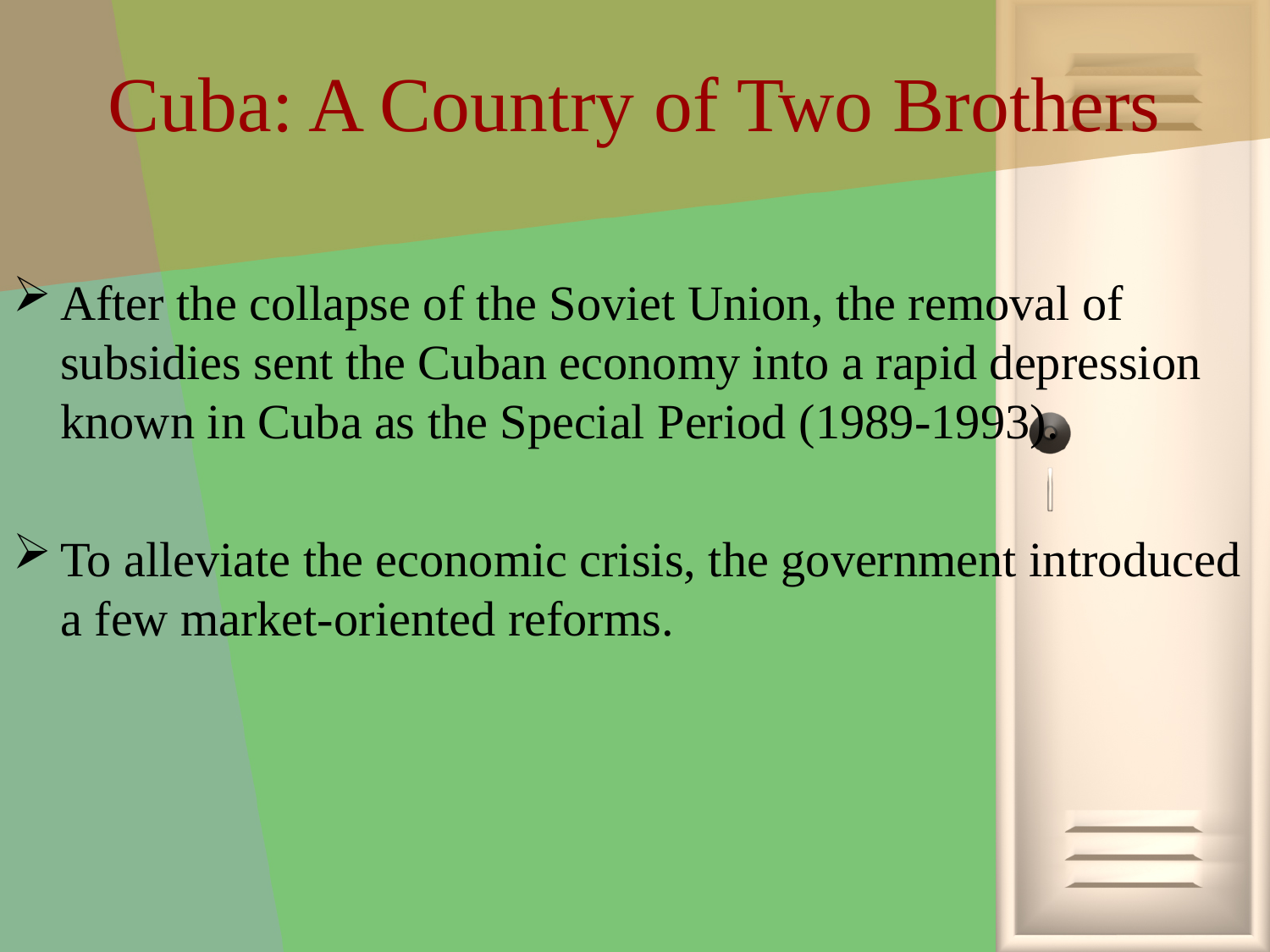

# Cuba: A Country of Two Brothers
After the collapse of the Soviet Union, the removal of subsidies sent the Cuban economy into a rapid depression known in Cuba as the Special Period (1989-1993).

To alleviate the economic crisis, the government introduced a few market-oriented reforms.